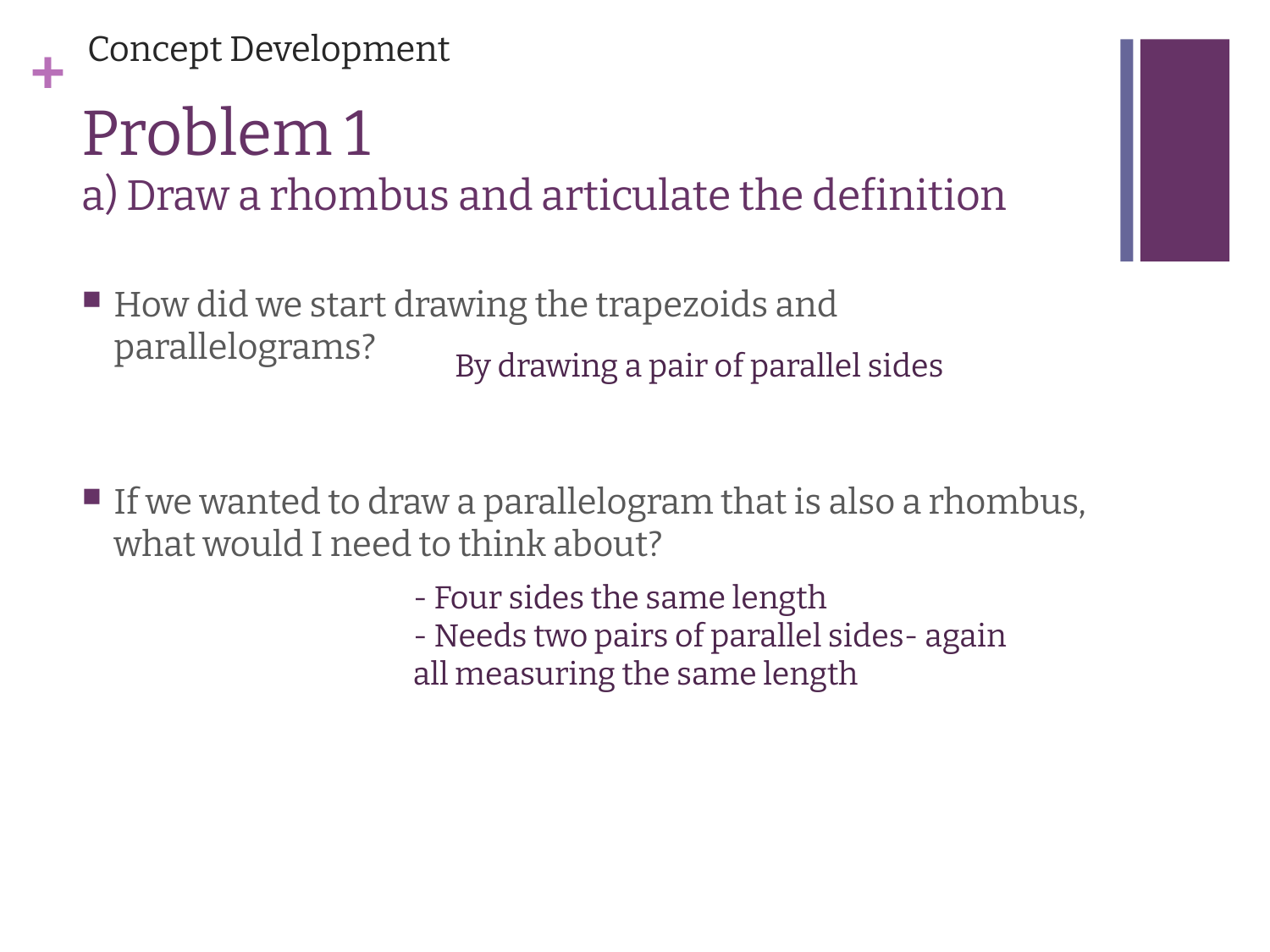

Concept Development
# Problem 1 a) Draw a rhombus and articulate the definition
How did we start drawing the trapezoids and parallelograms?

If we wanted to draw a parallelogram that is also a rhombus, what would I need to think about?

By drawing a pair of parallel sides
- Four sides the same length
- Needs two pairs of parallel sides- again all measuring the same length